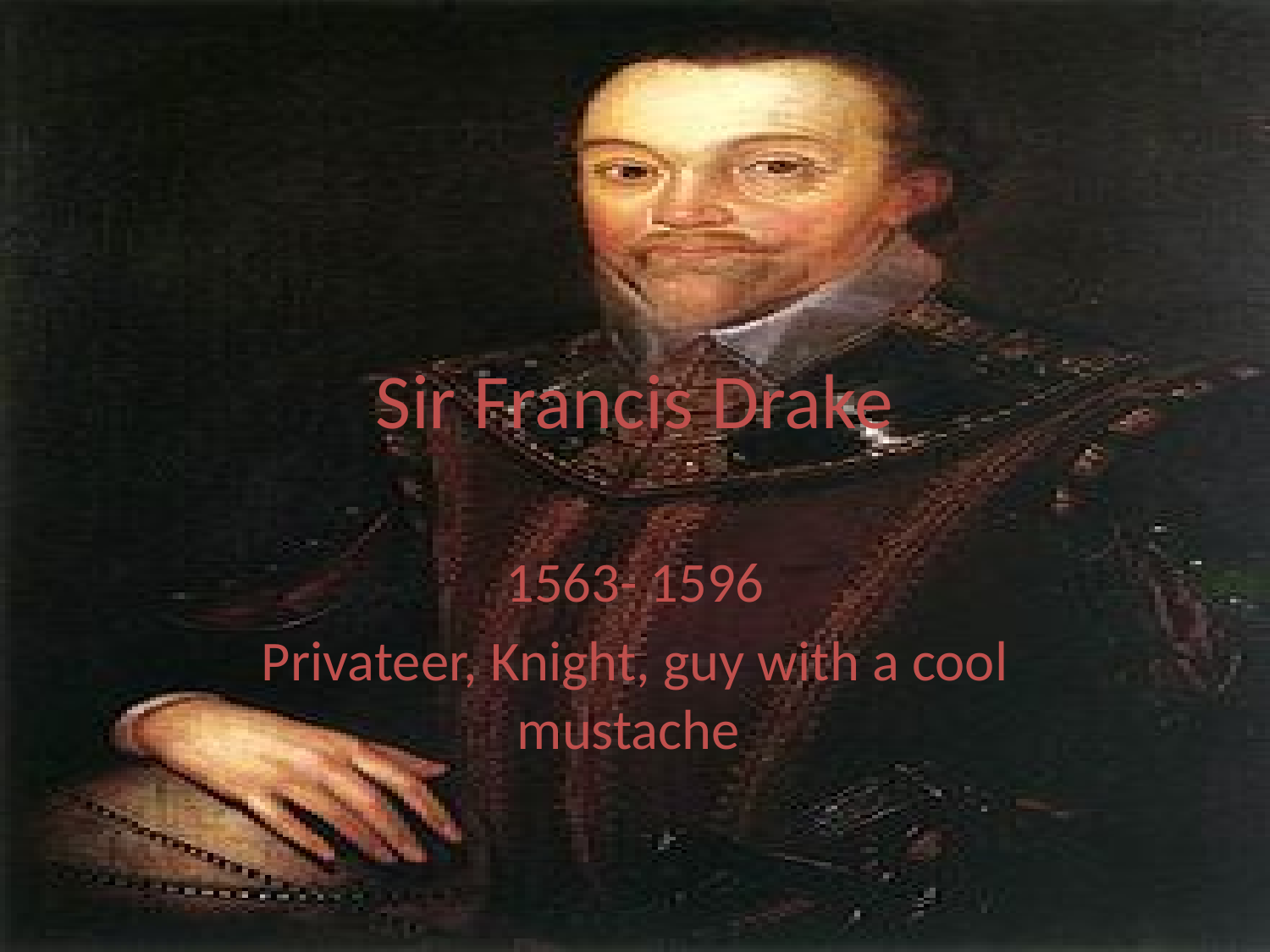

# Sir Francis Drake
1563- 1596
Privateer, Knight, guy with a cool mustache